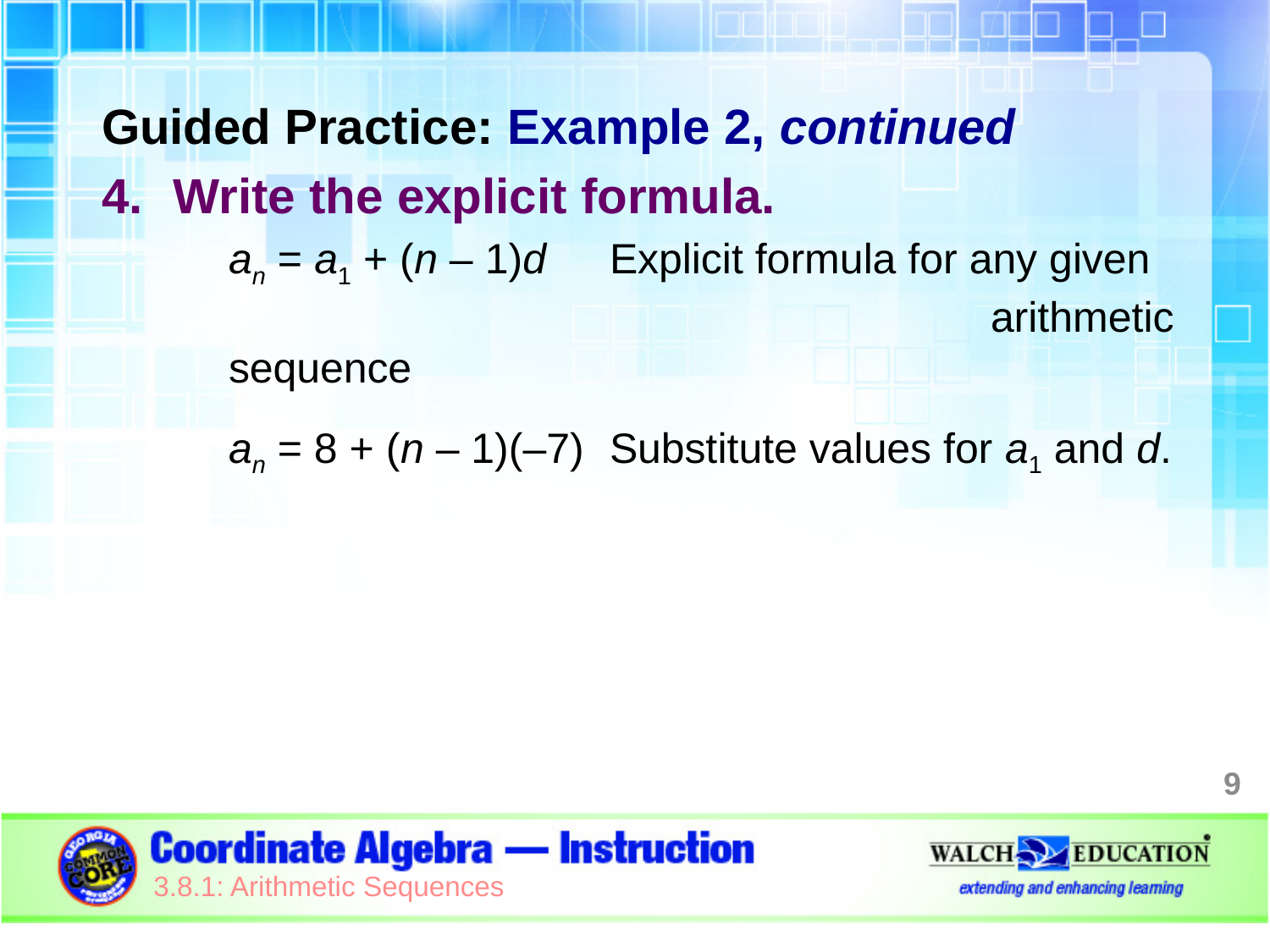

Guided Practice: Example 2, continued
Write the explicit formula.
an = a1 + (n – 1)d	Explicit formula for any given
						arithmetic sequence
an = 8 + (n – 1)(–7) 	Substitute values for a1 and d.

9
3.8.1: Arithmetic Sequences